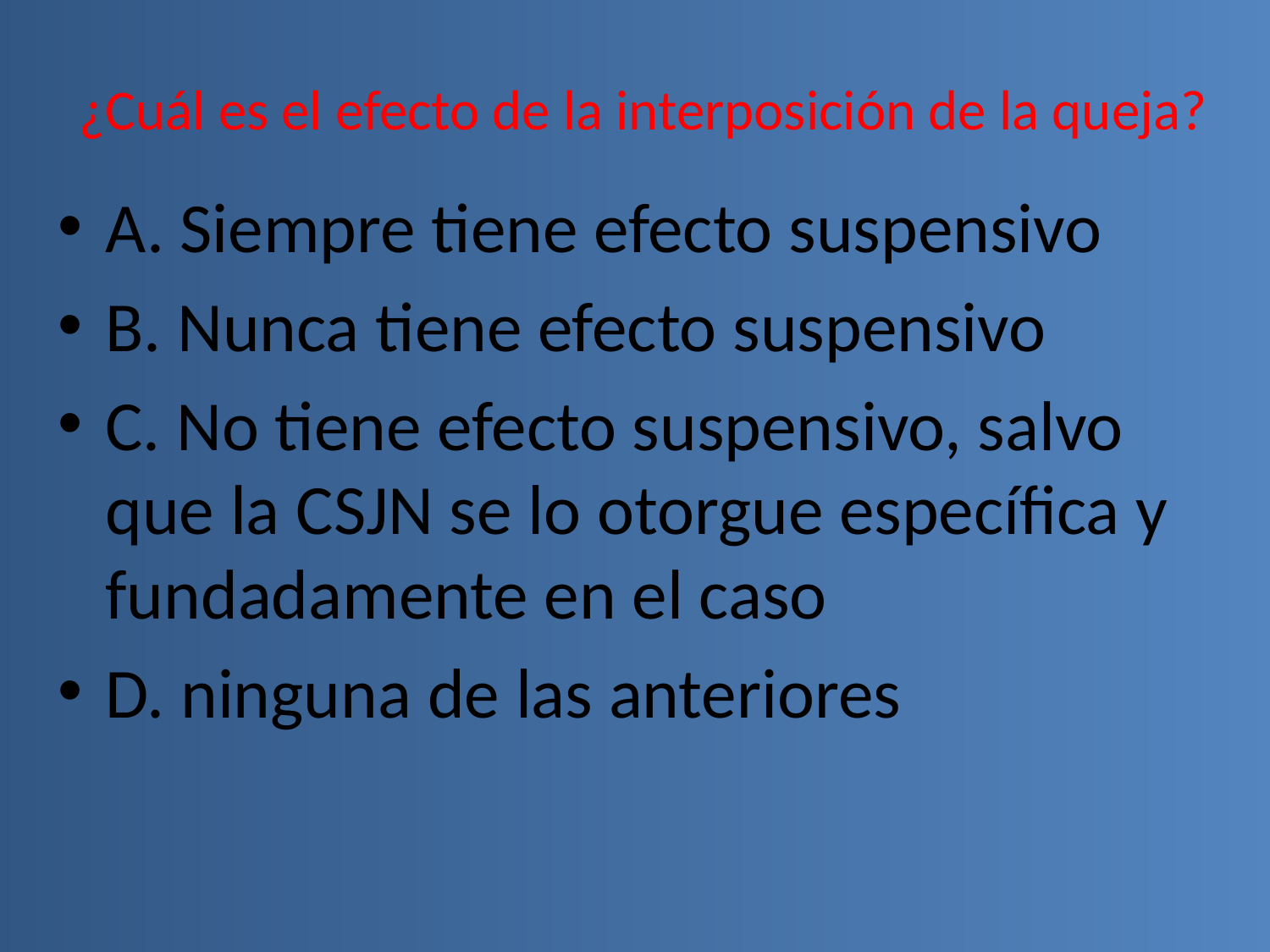

# ¿Cuál es el efecto de la interposición de la queja?
A. Siempre tiene efecto suspensivo
B. Nunca tiene efecto suspensivo
C. No tiene efecto suspensivo, salvo que la CSJN se lo otorgue específica y fundadamente en el caso
D. ninguna de las anteriores